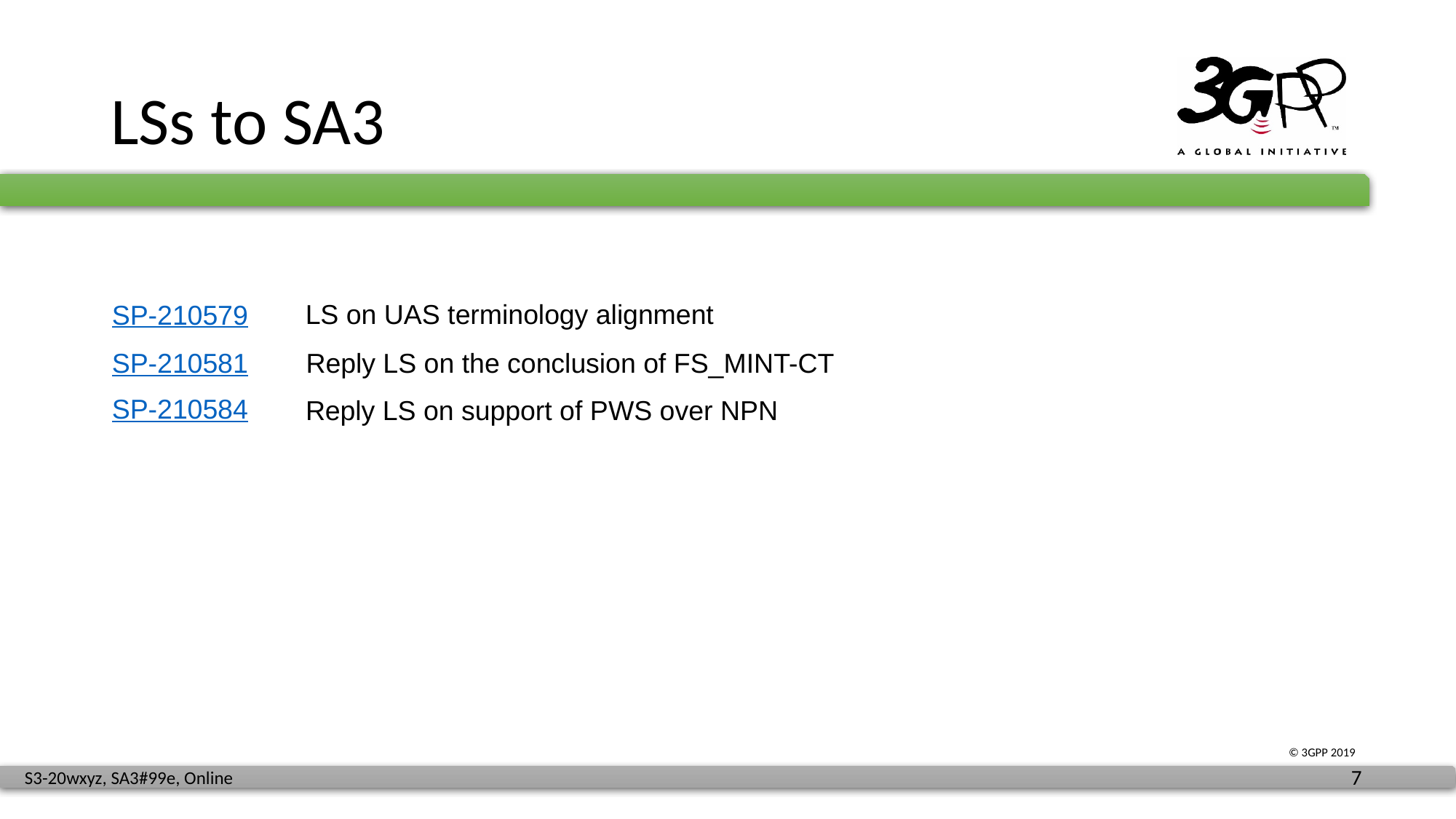

# LSs to SA3
SP-210579
LS on UAS terminology alignment
SP-210581
Reply LS on the conclusion of FS_MINT-CT
SP-210584
Reply LS on support of PWS over NPN